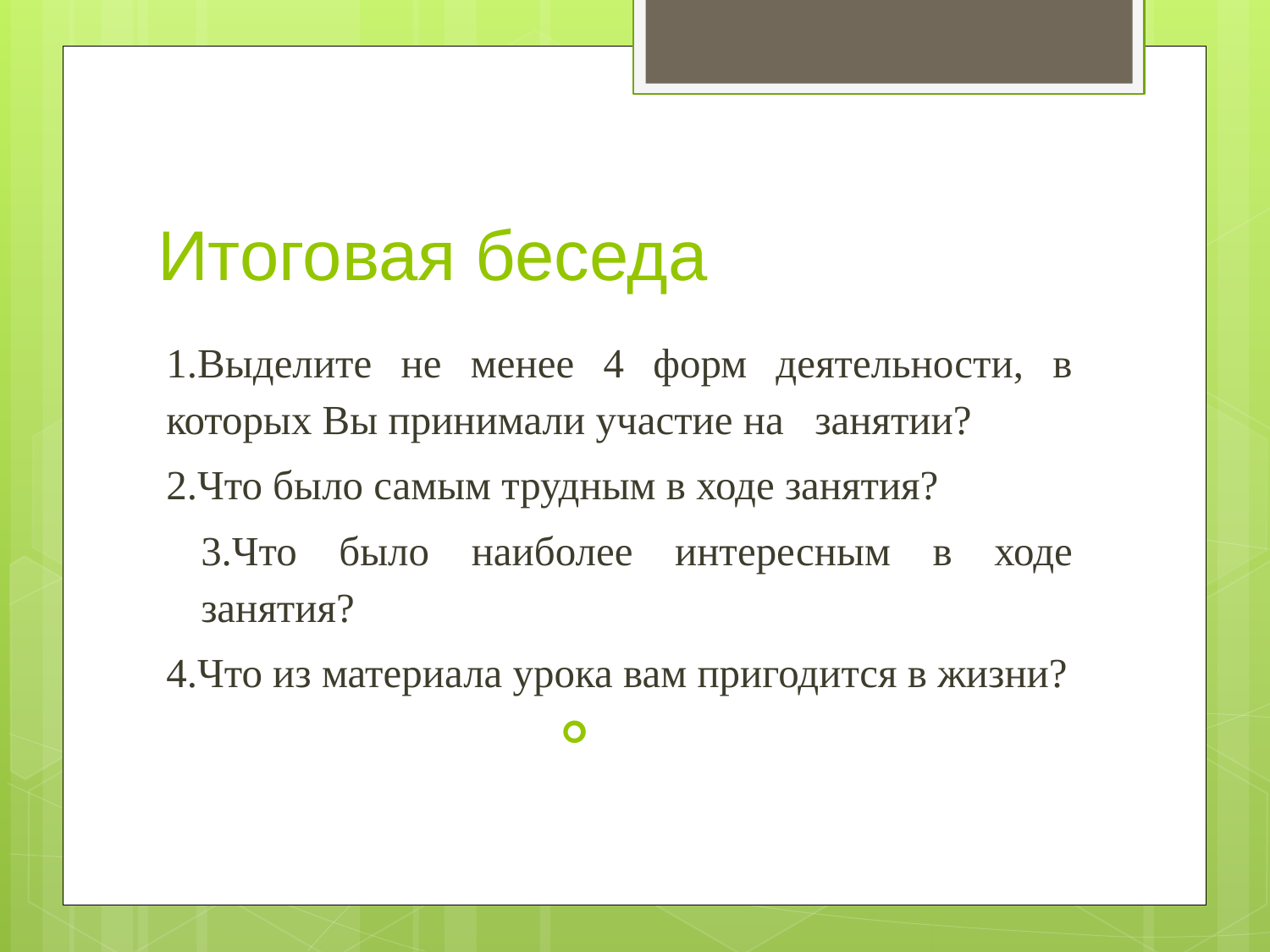

# Итоговая беседа
1.Выделите не менее 4 форм деятельности, в которых Вы принимали участие на   занятии?
2.Что было самым трудным в ходе занятия?
3.Что было наиболее интересным в ходе занятия?
4.Что из материала урока вам пригодится в жизни?